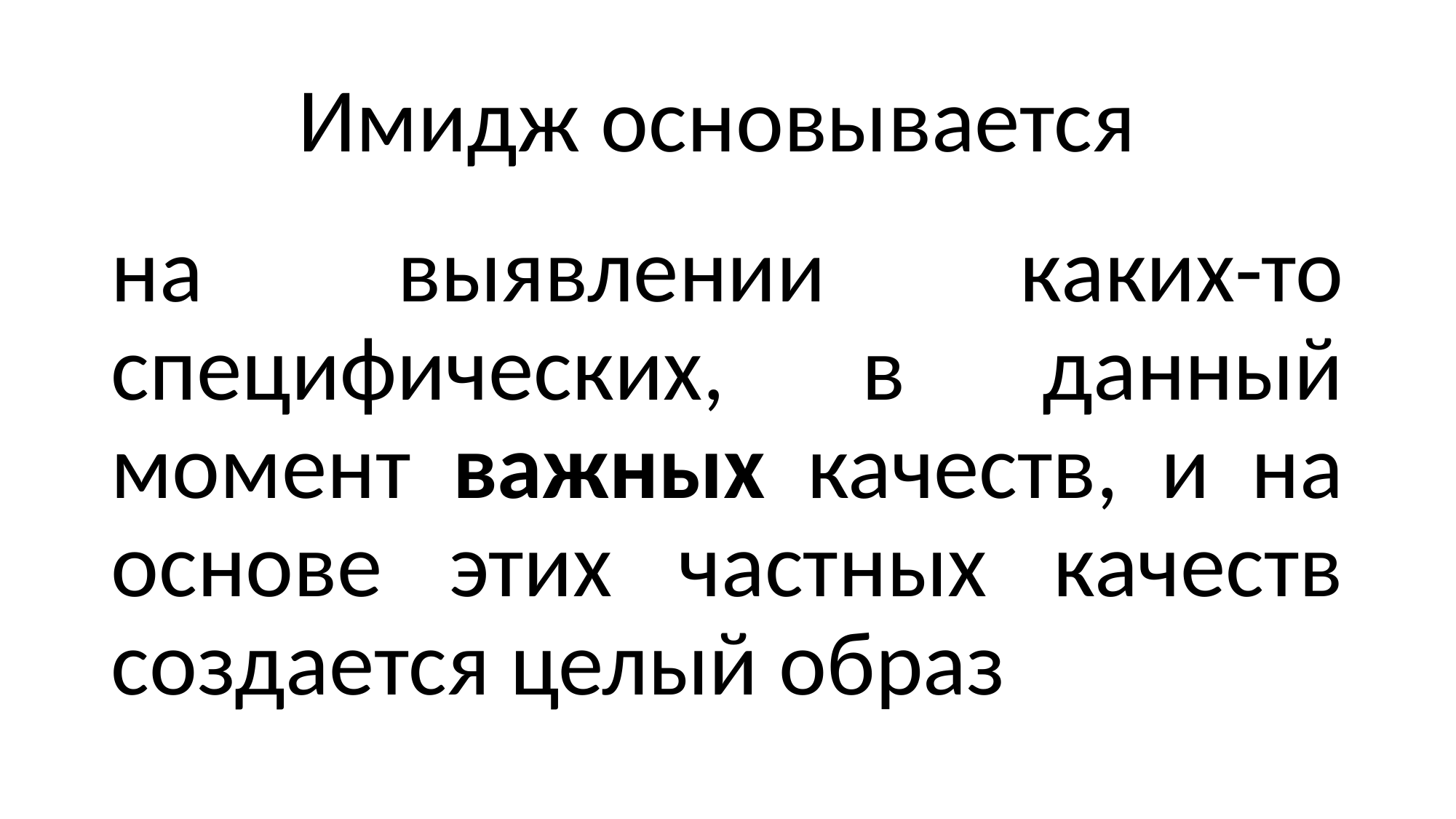

# Имидж основывается
на выявлении каких-то специфических, в данный момент важных качеств, и на основе этих частных качеств создается целый образ